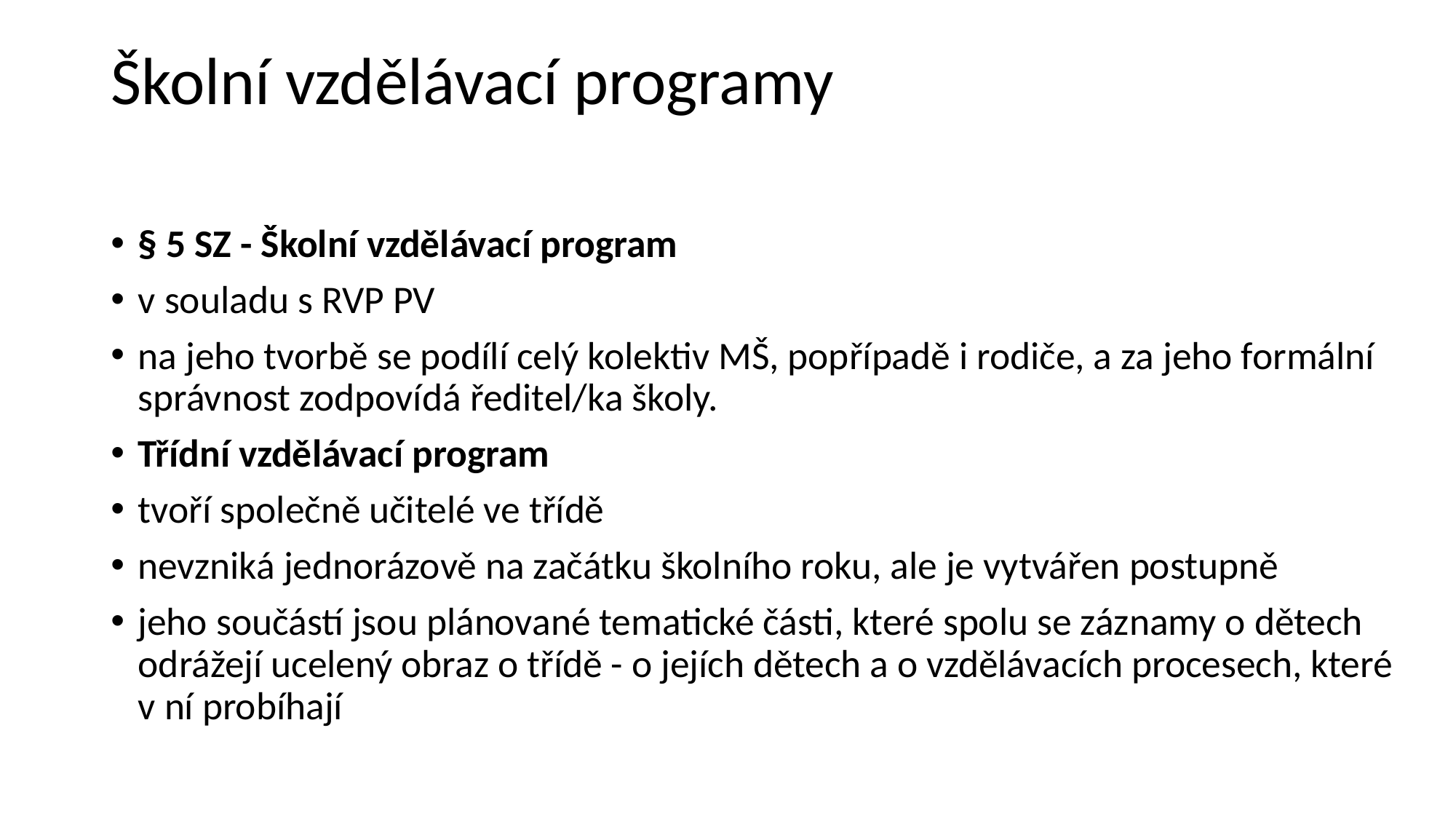

# Školní vzdělávací programy
§ 5 SZ - Školní vzdělávací program
v souladu s RVP PV
na jeho tvorbě se podílí celý kolektiv MŠ, popřípadě i rodiče, a za jeho formální správnost zodpovídá ředitel/ka školy.
Třídní vzdělávací program
tvoří společně učitelé ve třídě
nevzniká jednorázově na začátku školního roku, ale je vytvářen postupně
jeho součástí jsou plánované tematické části, které spolu se záznamy o dětech odrážejí ucelený obraz o třídě - o jejích dětech a o vzdělávacích procesech, které v ní probíhají